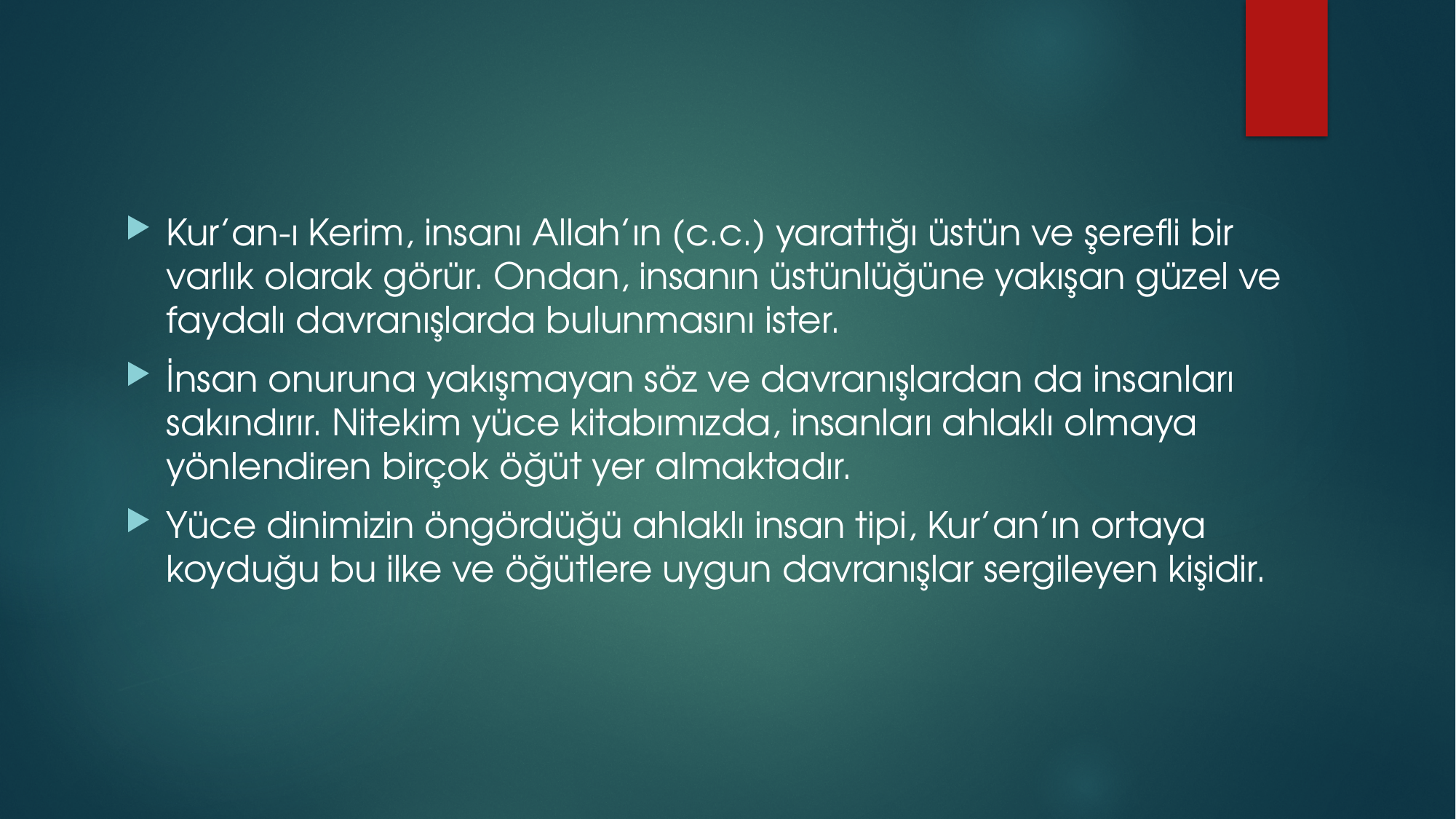

Kur’an-ı Kerim, insanı Allah’ın (c.c.) yarattığı üstün ve şerefli bir varlık olarak görür. Ondan, insanın üstünlüğüne yakışan güzel ve faydalı davranışlarda bulunmasını ister.
İnsan onuruna yakışmayan söz ve davranışlardan da insanları sakındırır. Nitekim yüce kitabımızda, insanları ahlaklı olmaya yönlendiren birçok öğüt yer almaktadır.
Yüce dinimizin öngördüğü ahlaklı insan tipi, Kur’an’ın ortaya koyduğu bu ilke ve öğütlere uygun davranışlar sergileyen kişidir.